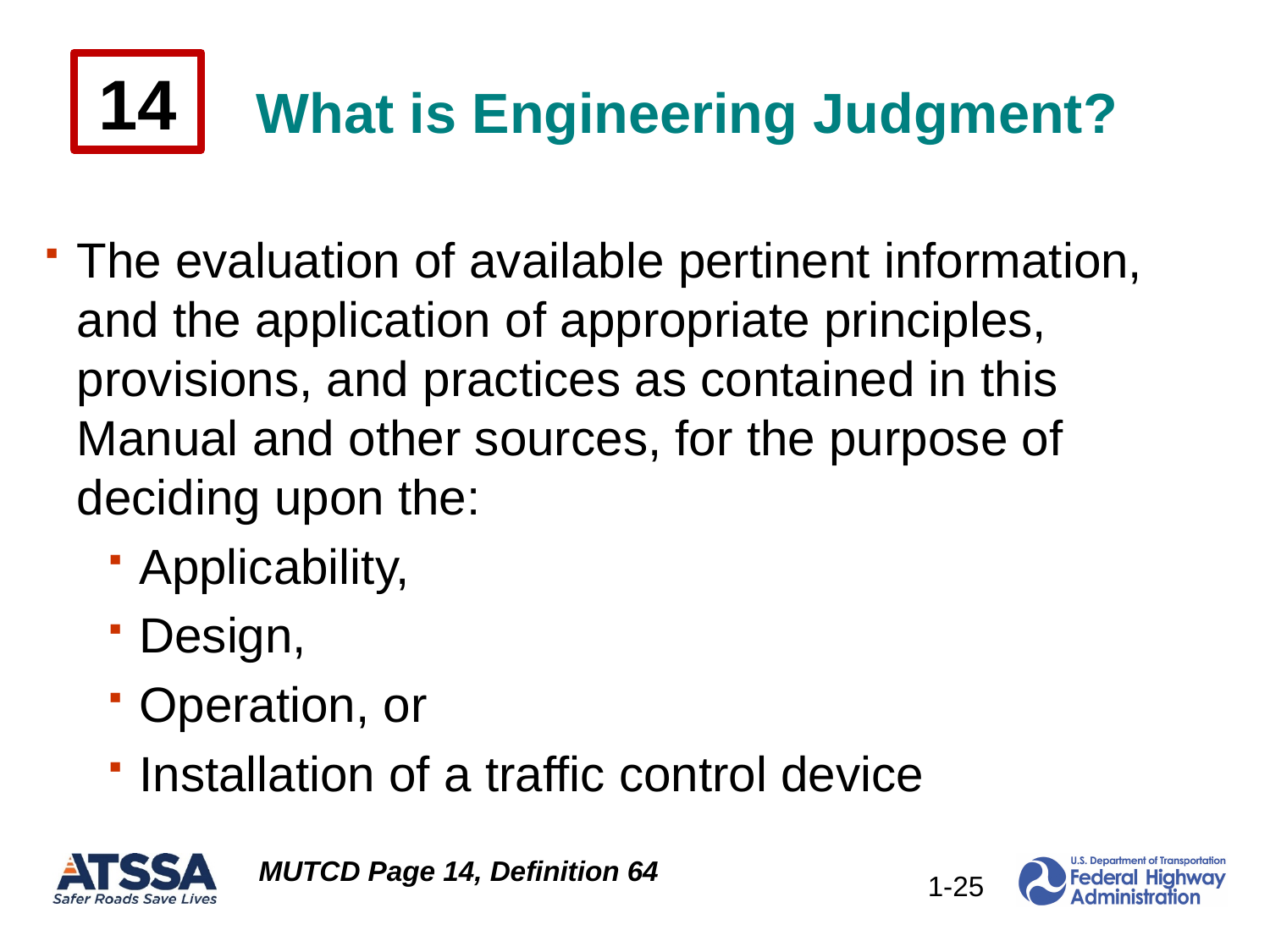

14
# What is Engineering Judgment?
The evaluation of available pertinent information, and the application of appropriate principles, provisions, and practices as contained in this Manual and other sources, for the purpose of deciding upon the:
Applicability,
Design,
Operation, or
Installation of a traffic control device
MUTCD Page 14, Definition 64